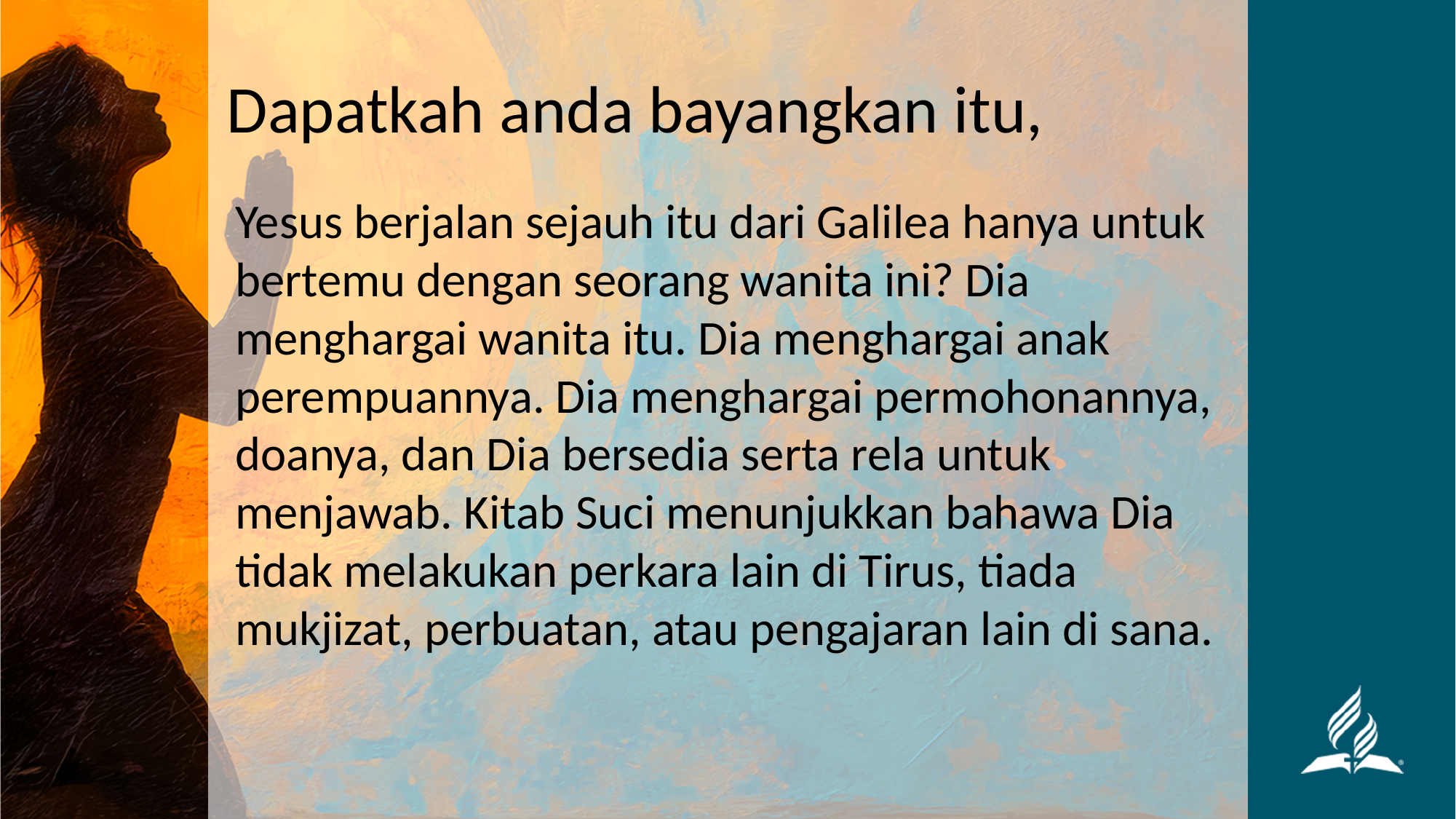

# Dapatkah anda bayangkan itu,
Yesus berjalan sejauh itu dari Galilea hanya untuk bertemu dengan seorang wanita ini? Dia menghargai wanita itu. Dia menghargai anak perempuannya. Dia menghargai permohonannya, doanya, dan Dia bersedia serta rela untuk menjawab. Kitab Suci menunjukkan bahawa Dia tidak melakukan perkara lain di Tirus, tiada mukjizat, perbuatan, atau pengajaran lain di sana.